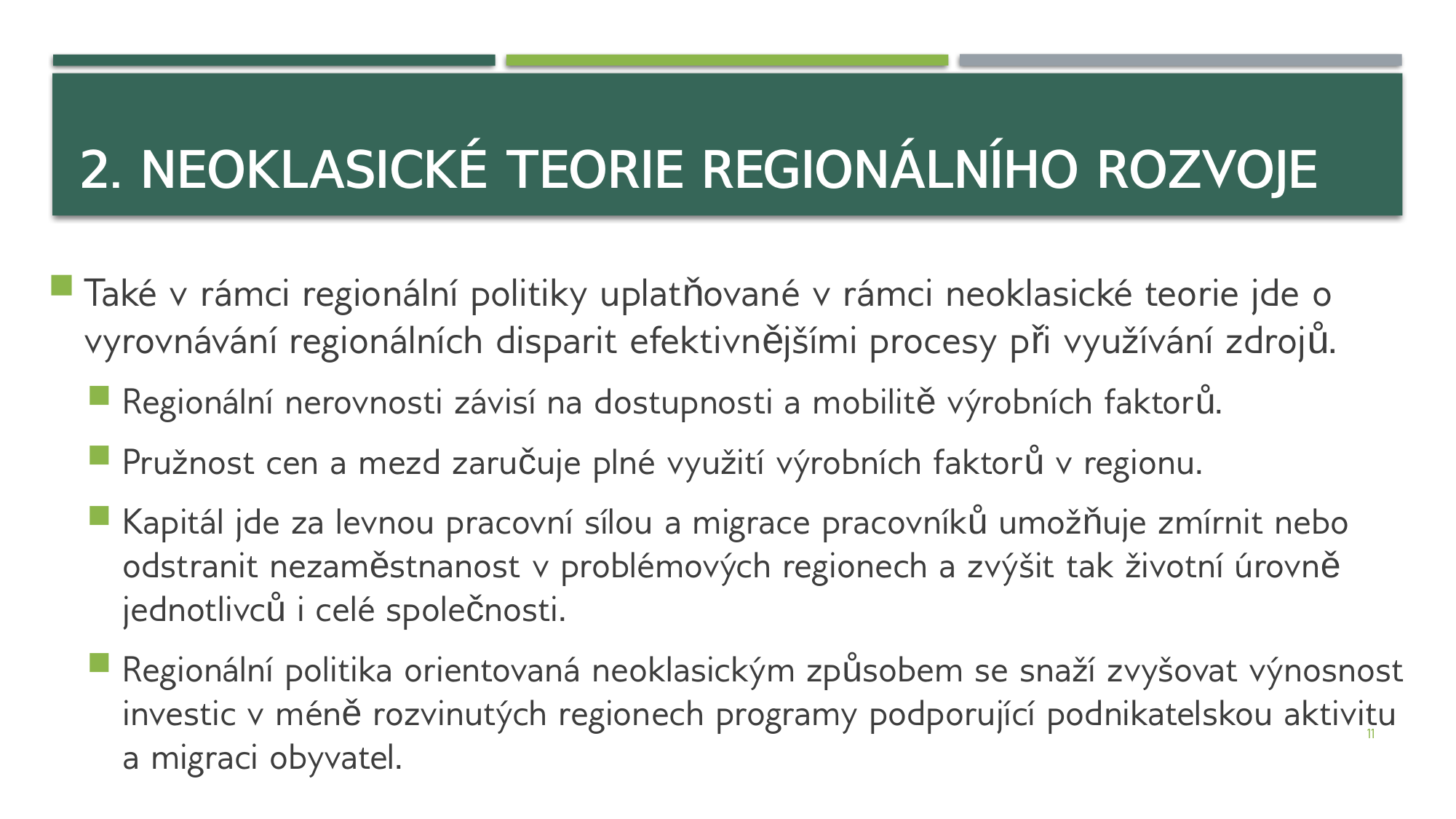

# 2. Neoklasické teorie regionálního rozvoje
Také v rámci regionální politiky uplatňované v rámci neoklasické teorie jde o vyrovnávání regionálních disparit efektivnějšími procesy při využívání zdrojů.
Regionální nerovnosti závisí na dostupnosti a mobilitě výrobních faktorů.
Pružnost cen a mezd zaručuje plné využití výrobních faktorů v regionu.
Kapitál jde za levnou pracovní sílou a migrace pracovníků umožňuje zmírnit nebo odstranit nezaměstnanost v problémových regionech a zvýšit tak životní úrovně jednotlivců i celé společnosti.
Regionální politika orientovaná neoklasickým způsobem se snaží zvyšovat výnosnost investic v méně rozvinutých regionech programy podporující podnikatelskou aktivitu a migraci obyvatel.
11